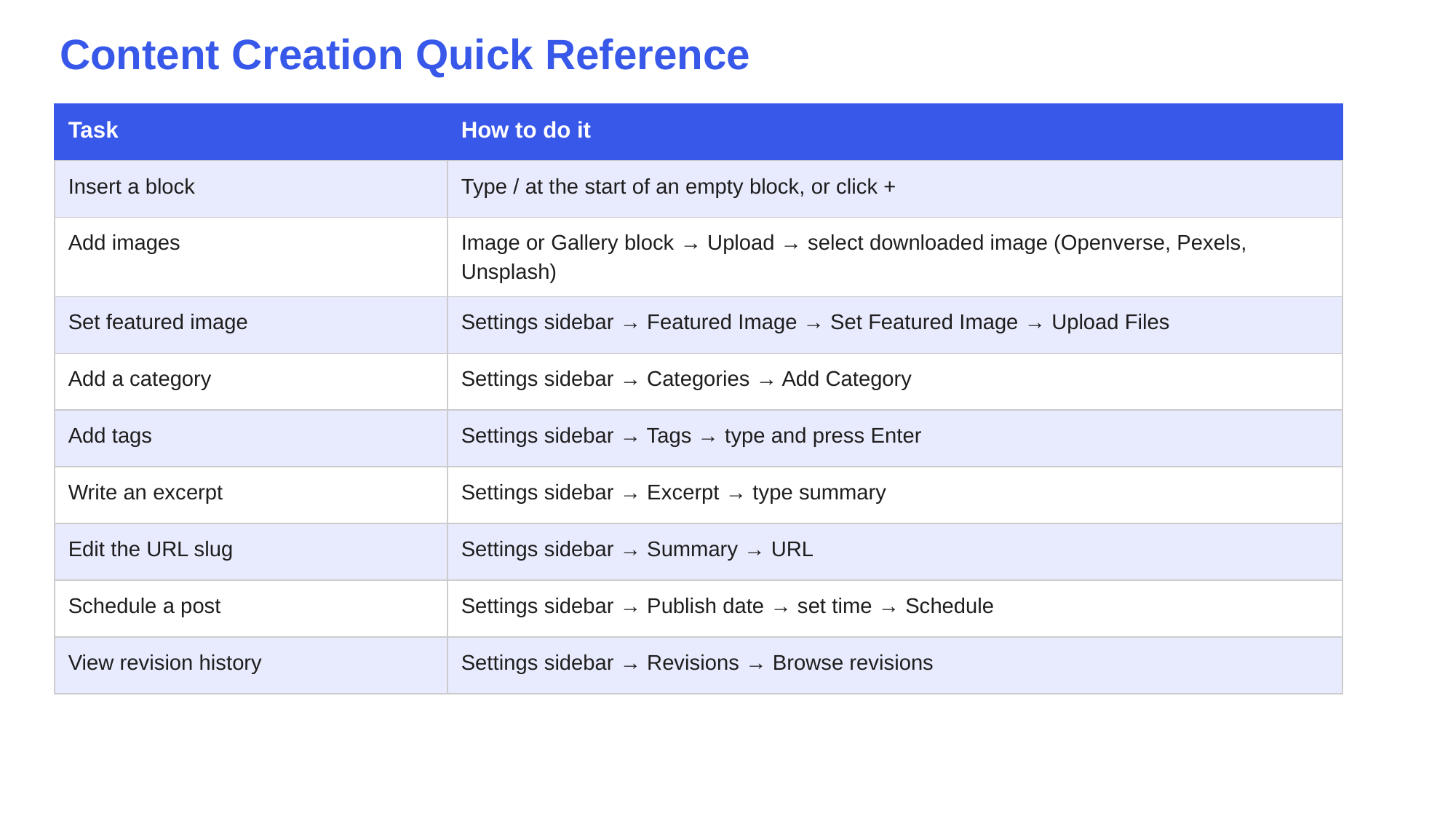

Content Creation Quick Reference
| Task | How to do it |
| --- | --- |
| Insert a block | Type / at the start of an empty block, or click + |
| Add images | Image or Gallery block → Upload → select downloaded image (Openverse, Pexels, Unsplash) |
| Set featured image | Settings sidebar → Featured Image → Set Featured Image → Upload Files |
| Add a category | Settings sidebar → Categories → Add Category |
| Add tags | Settings sidebar → Tags → type and press Enter |
| Write an excerpt | Settings sidebar → Excerpt → type summary |
| Edit the URL slug | Settings sidebar → Summary → URL |
| Schedule a post | Settings sidebar → Publish date → set time → Schedule |
| View revision history | Settings sidebar → Revisions → Browse revisions |